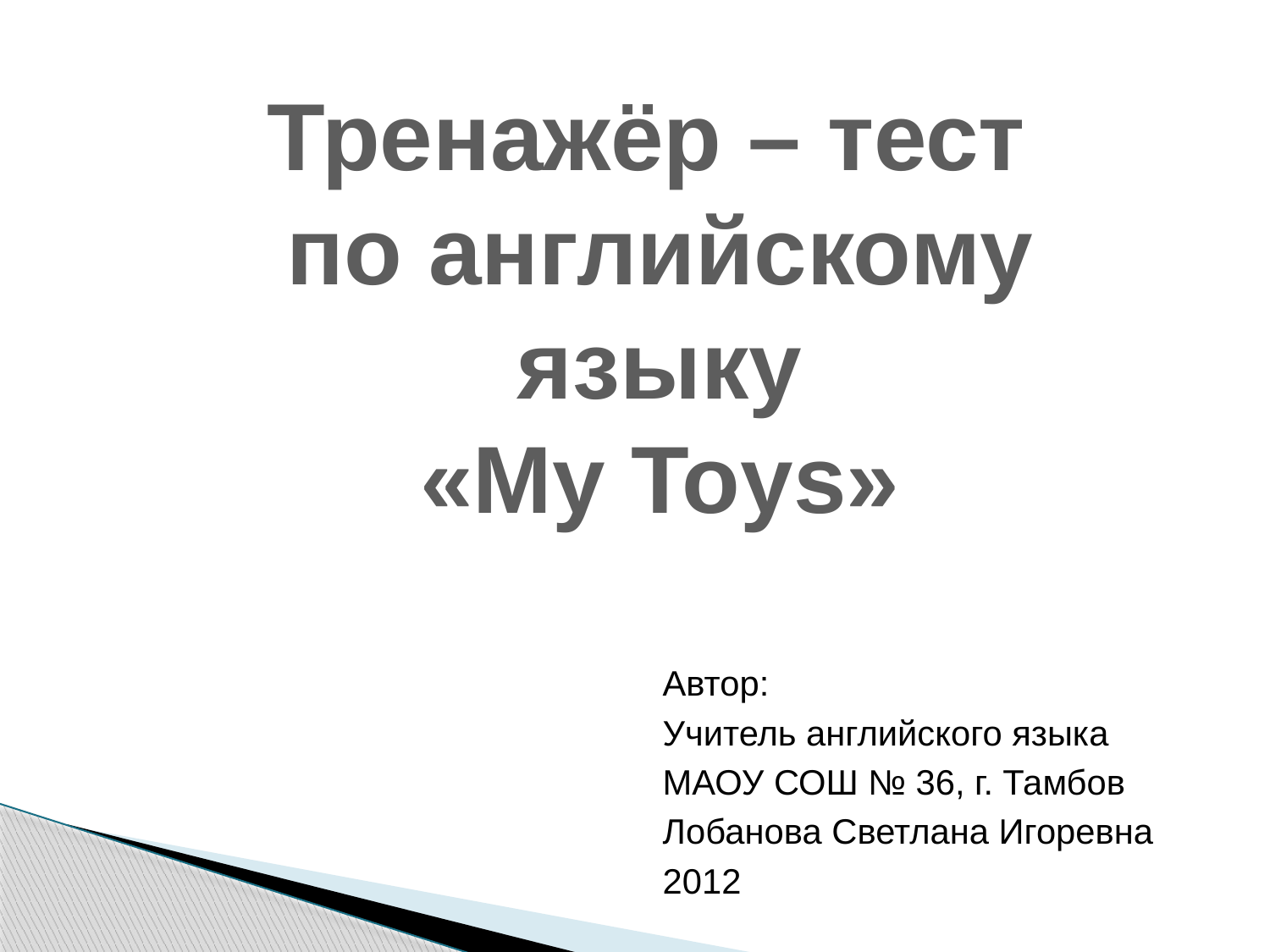

Тренажёр – тест
по английскому языку
«My Toys»
Автор:
Учитель английского языка
МАОУ СОШ № 36, г. Тамбов
Лобанова Светлана Игоревна
2012